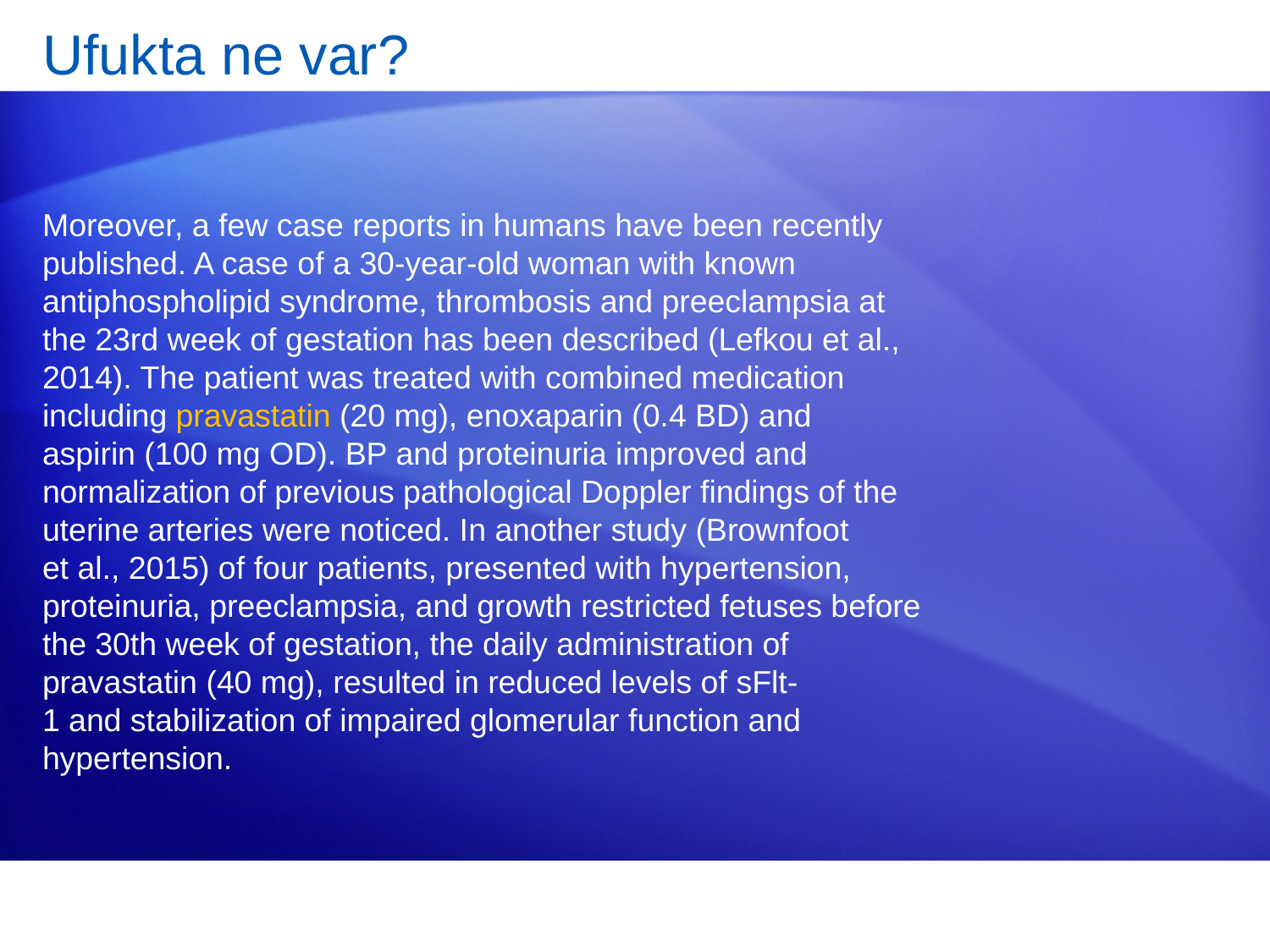

# Ufukta ne var?
Moreover, a few case reports in humans have been recently
published. A case of a 30-year-old woman with known
antiphospholipid syndrome, thrombosis and preeclampsia at
the 23rd week of gestation has been described (Lefkou et al.,
2014). The patient was treated with combined medication
including pravastatin (20 mg), enoxaparin (0.4 BD) and
aspirin (100 mg OD). BP and proteinuria improved and
normalization of previous pathological Doppler findings of the
uterine arteries were noticed. In another study (Brownfoot
et al., 2015) of four patients, presented with hypertension,
proteinuria, preeclampsia, and growth restricted fetuses before
the 30th week of gestation, the daily administration of
pravastatin (40 mg), resulted in reduced levels of sFlt-
1 and stabilization of impaired glomerular function and
hypertension.